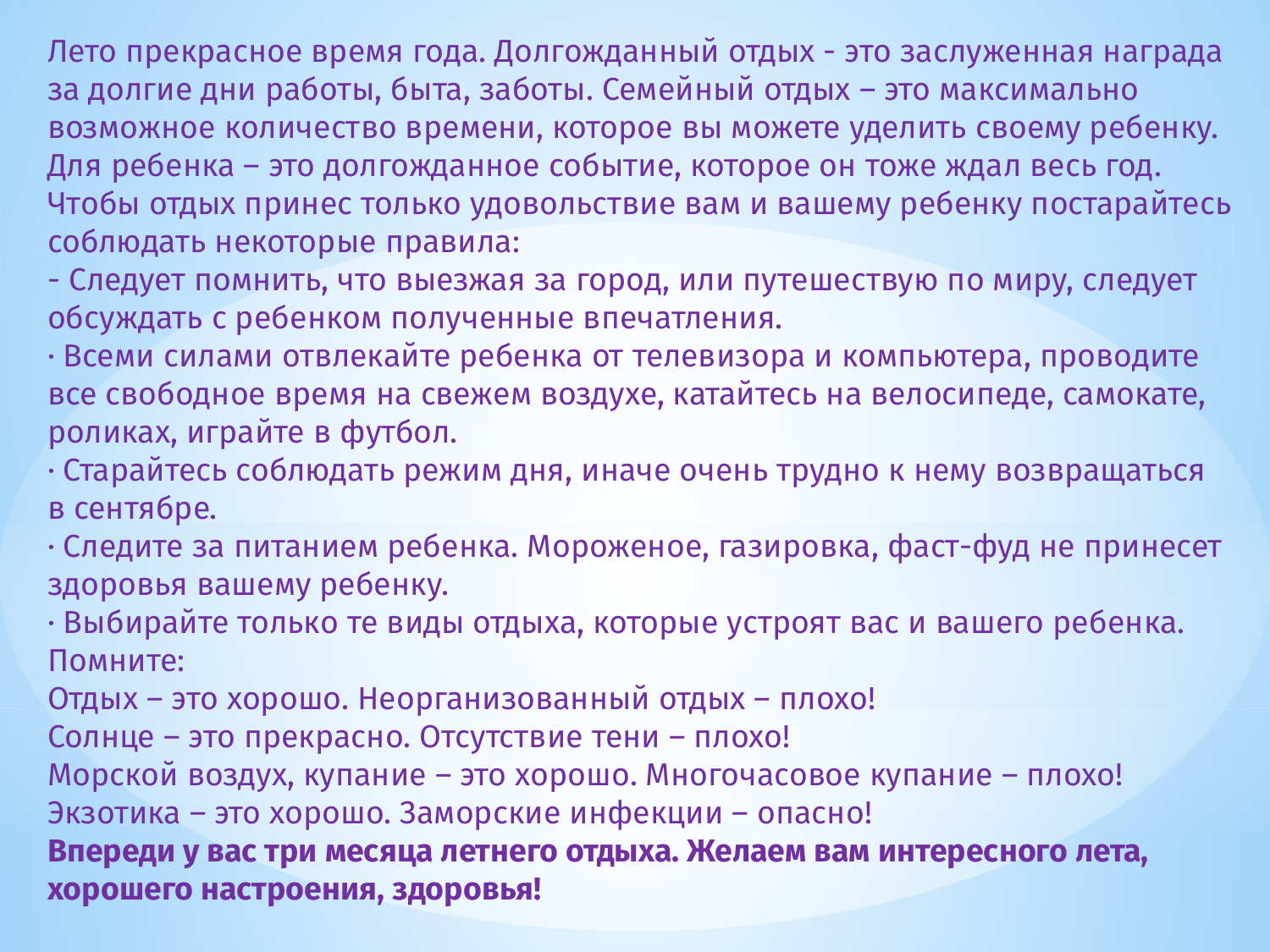

Лето прекрасное время года. Долгожданный отдых - это заслуженная награда за долгие дни работы, быта, заботы. Семейный отдых – это максимально возможное количество времени, которое вы можете уделить своему ребенку. Для ребенка – это долгожданное событие, которое он тоже ждал весь год. Чтобы отдых принес только удовольствие вам и вашему ребенку постарайтесь соблюдать некоторые правила:
- Следует помнить, что выезжая за город, или путешествую по миру, следует обсуждать с ребенком полученные впечатления.
· Всеми силами отвлекайте ребенка от телевизора и компьютера, проводите все свободное время на свежем воздухе, катайтесь на велосипеде, самокате, роликах, играйте в футбол.
· Старайтесь соблюдать режим дня, иначе очень трудно к нему возвращаться в сентябре.
· Следите за питанием ребенка. Мороженое, газировка, фаст-фуд не принесет здоровья вашему ребенку.
· Выбирайте только те виды отдыха, которые устроят вас и вашего ребенка.
Помните:
Отдых – это хорошо. Неорганизованный отдых – плохо!
Солнце – это прекрасно. Отсутствие тени – плохо!
Морской воздух, купание – это хорошо. Многочасовое купание – плохо!
Экзотика – это хорошо. Заморские инфекции – опасно!
Впереди у вас три месяца летнего отдыха. Желаем вам интересного лета, хорошего настроения, здоровья!